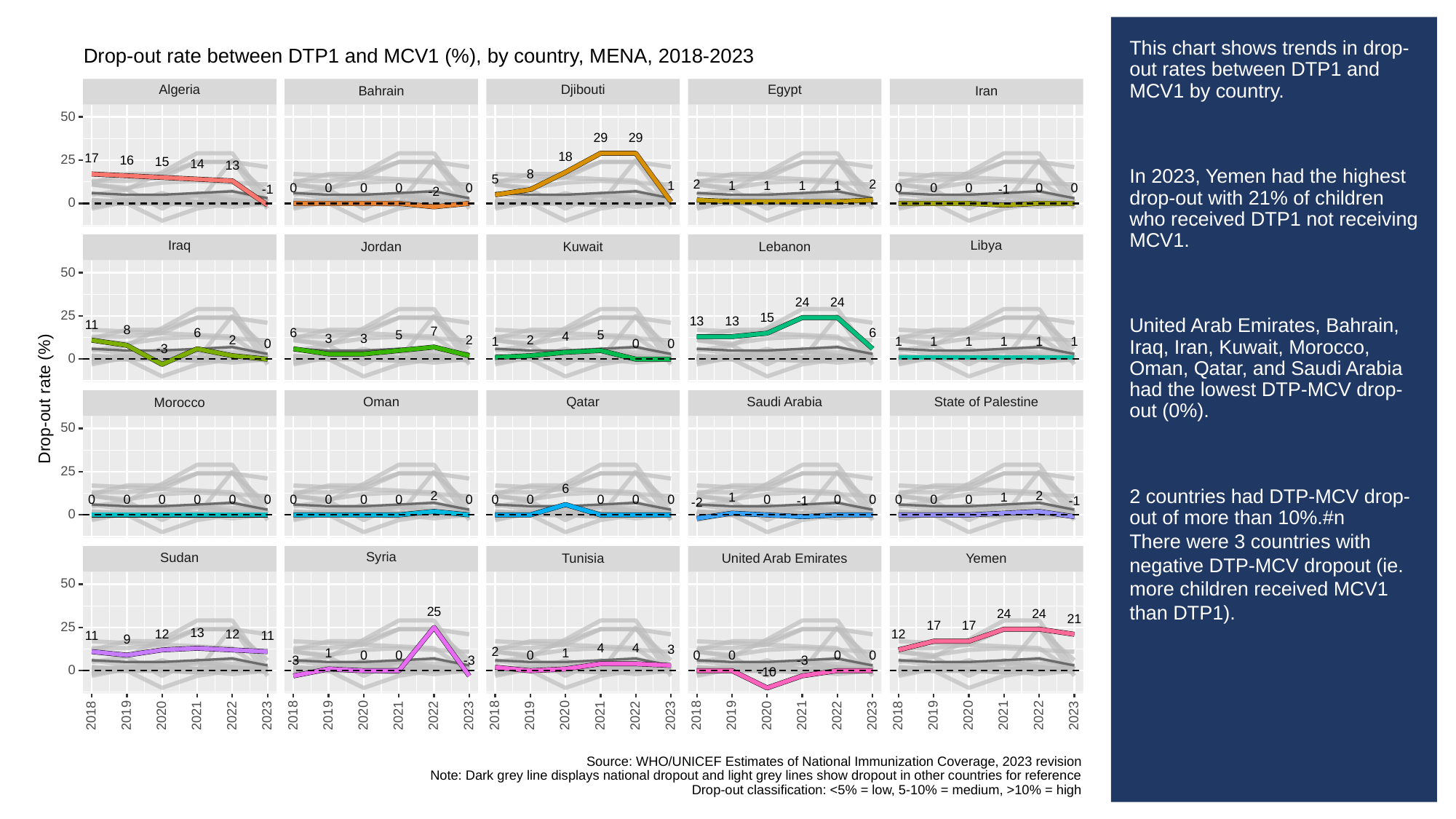

# This chart shows trends in drop-out rates between DTP1 and MCV1 by country.

In 2023, Yemen had the highest drop-out with 21% of children who received DTP1 not receiving MCV1.

United Arab Emirates, Bahrain, Iraq, Iran, Kuwait, Morocco, Oman, Qatar, and Saudi Arabia had the lowest DTP-MCV drop-out (0%).

2 countries had DTP-MCV drop-out of more than 10%.#n
There were 3 countries with negative DTP-MCV dropout (ie. more children received MCV1 than DTP1).

Drop-out rate between DTP1 and MCV1 (%), by country, MENA, 2018-2023

Algeria
Djibouti
Egypt
Bahrain
Iran

50

29
29

18

17
25
16
15
14

13

8

5
2
2

1
1
1
1
1
0
0
0
0
0
0
0
0
0
0

-1
-1
-2

0

Libya
Iraq
Jordan
Kuwait
Lebanon

50

24
24

25
15

13
13

11
8
7
6
6
6

5
5
4
3
3
2
2
2

1
1
1
1
1
1
1
0
0
0

-3

0

Drop-out rate (%)
Qatar
Oman
Saudi Arabia
State of Palestine
Morocco

50

25

6

2
2

1
1
0
0
0
0
0
0
0
0
0
0
0
0
0
0
0
0
0
0
0
0
0
0

-1
-1
-2

0

Syria
Sudan
United Arab Emirates
Tunisia
Yemen

50

25
24
24
21

17
17
25

13

12
12
12
11
11
9

4
4
3
2

1
1
0
0
0
0
0
0
0

-3
-3
-3

0

-10

2023
2023
2023
2023
2023
2018
2019
2020
2021
2022
2018
2019
2020
2021
2022
2018
2019
2020
2021
2022
2018
2019
2020
2021
2022
2018
2019
2020
2021
2022
Source: WHO/UNICEF Estimates of National Immunization Coverage, 2023 revision
Note: Dark grey line displays national dropout and light grey lines show dropout in other countries for reference
Drop-out classification: <5% = low, 5-10% = medium, >10% = high